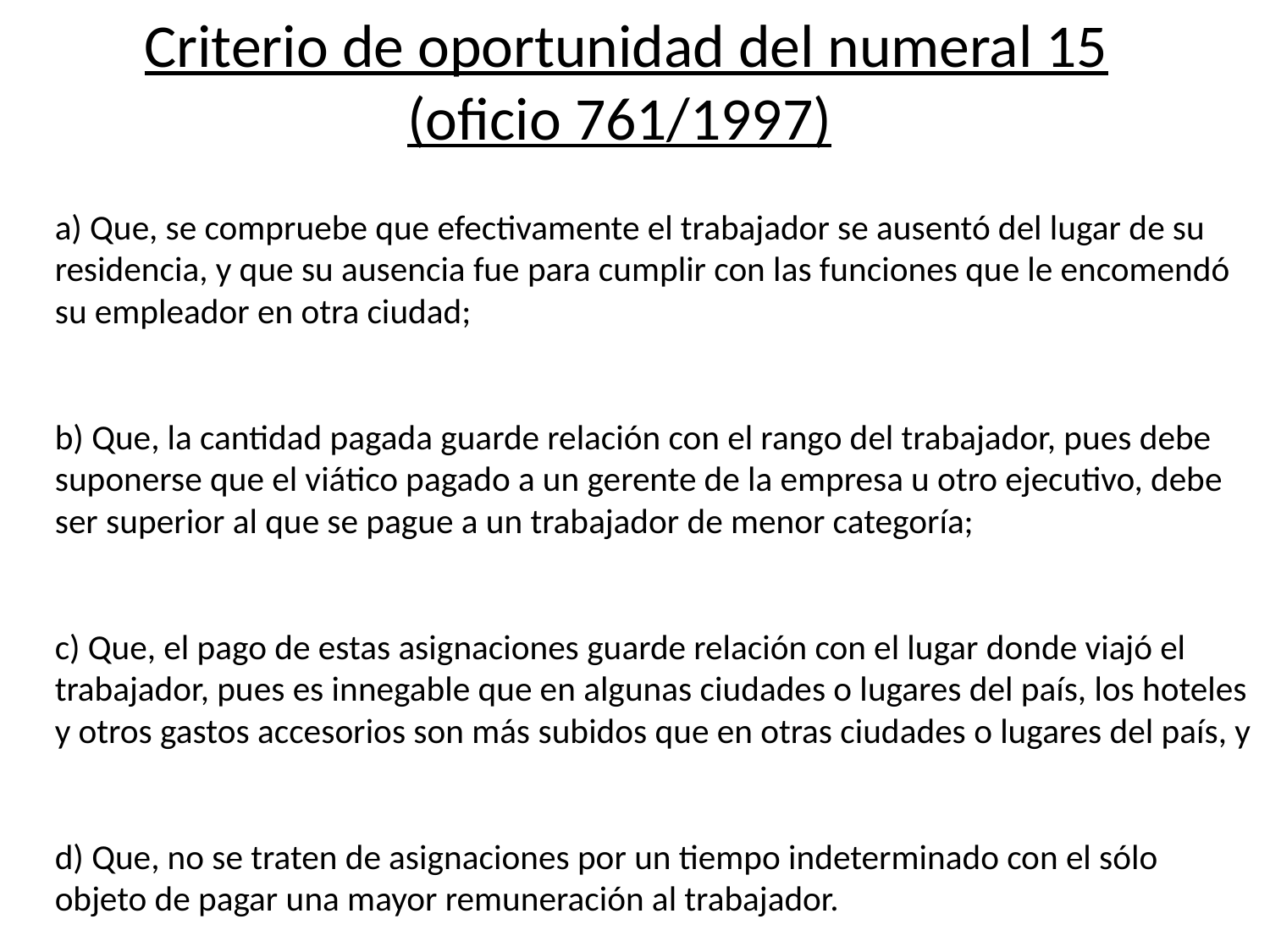

# Criterio de oportunidad del numeral 15 (oficio 761/1997)
a) Que, se compruebe que efectivamente el trabajador se ausentó del lugar de su residencia, y que su ausencia fue para cumplir con las funciones que le encomendó su empleador en otra ciudad;
b) Que, la cantidad pagada guarde relación con el rango del trabajador, pues debe suponerse que el viático pagado a un gerente de la empresa u otro ejecutivo, debe ser superior al que se pague a un trabajador de menor categoría;
c) Que, el pago de estas asignaciones guarde relación con el lugar donde viajó el trabajador, pues es innegable que en algunas ciudades o lugares del país, los hoteles y otros gastos accesorios son más subidos que en otras ciudades o lugares del país, y
d) Que, no se traten de asignaciones por un tiempo indeterminado con el sólo objeto de pagar una mayor remuneración al trabajador.